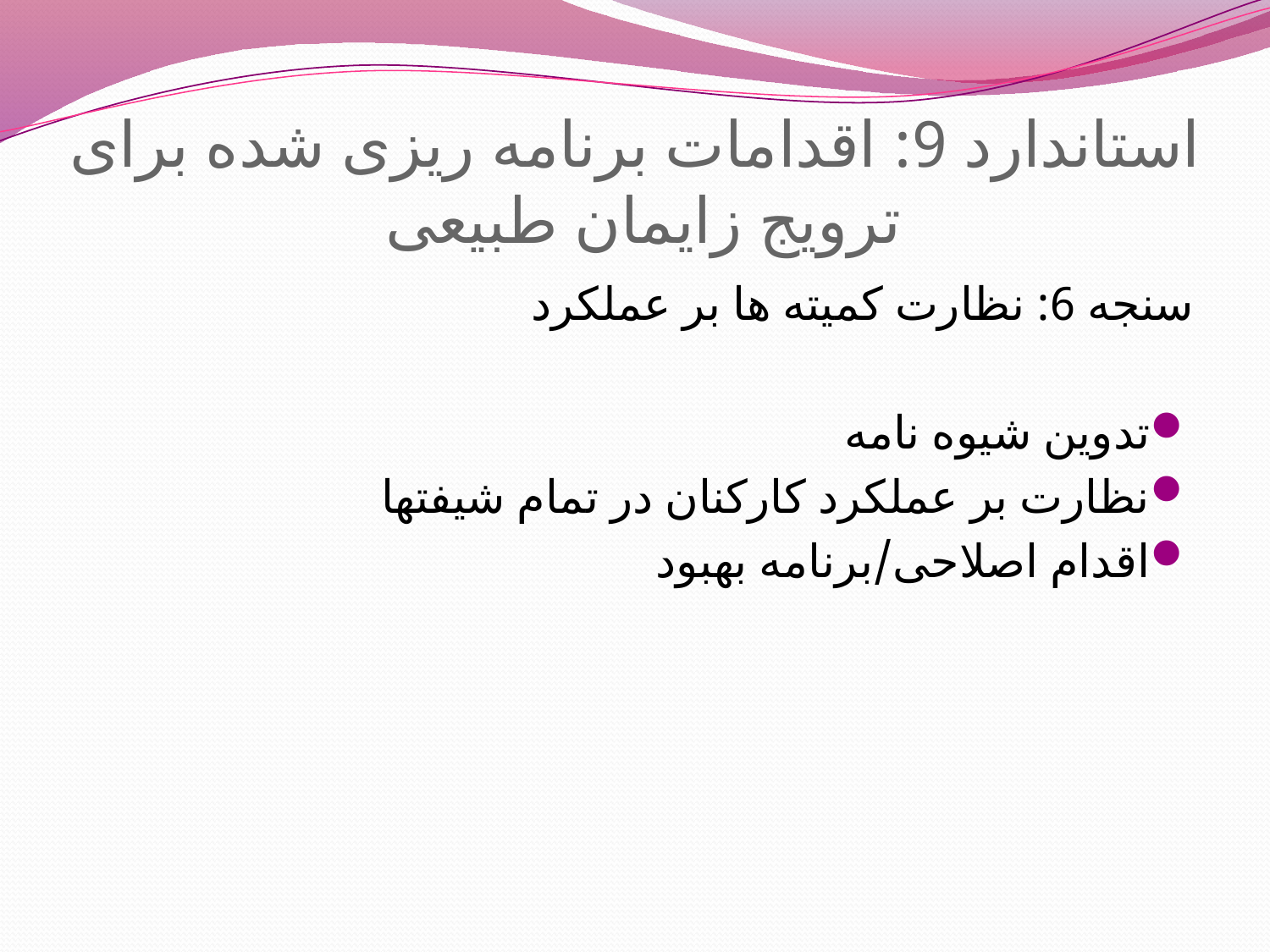

# استاندارد 9: اقدامات برنامه ریزی شده برای ترویج زایمان طبیعی
سنجه 6: نظارت کمیته ها بر عملکرد

تدوین شیوه نامه
نظارت بر عملکرد کارکنان در تمام شیفتها
اقدام اصلاحی/برنامه بهبود